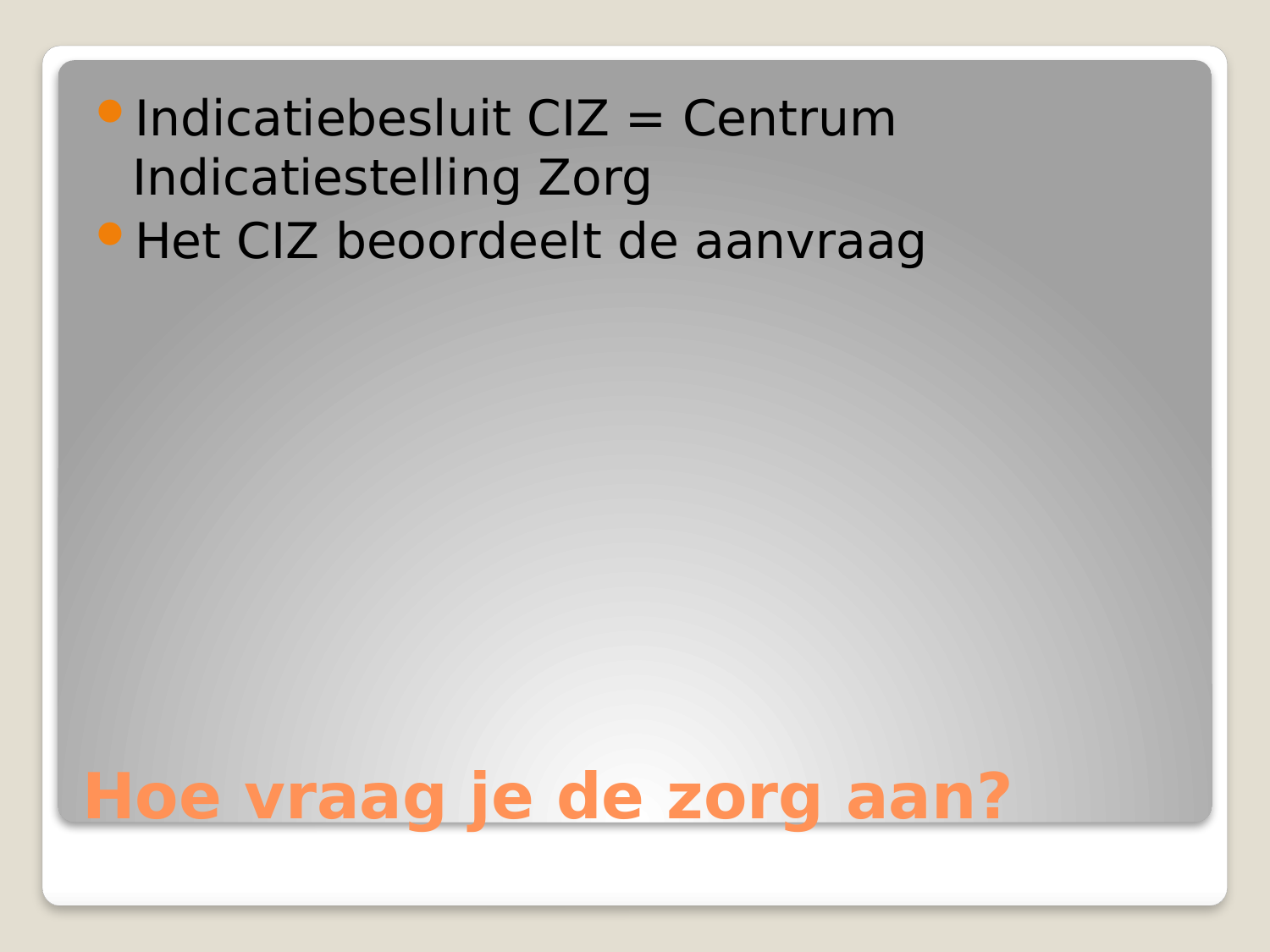

Indicatiebesluit CIZ = Centrum Indicatiestelling Zorg
Het CIZ beoordeelt de aanvraag

# Hoe vraag je de zorg aan?